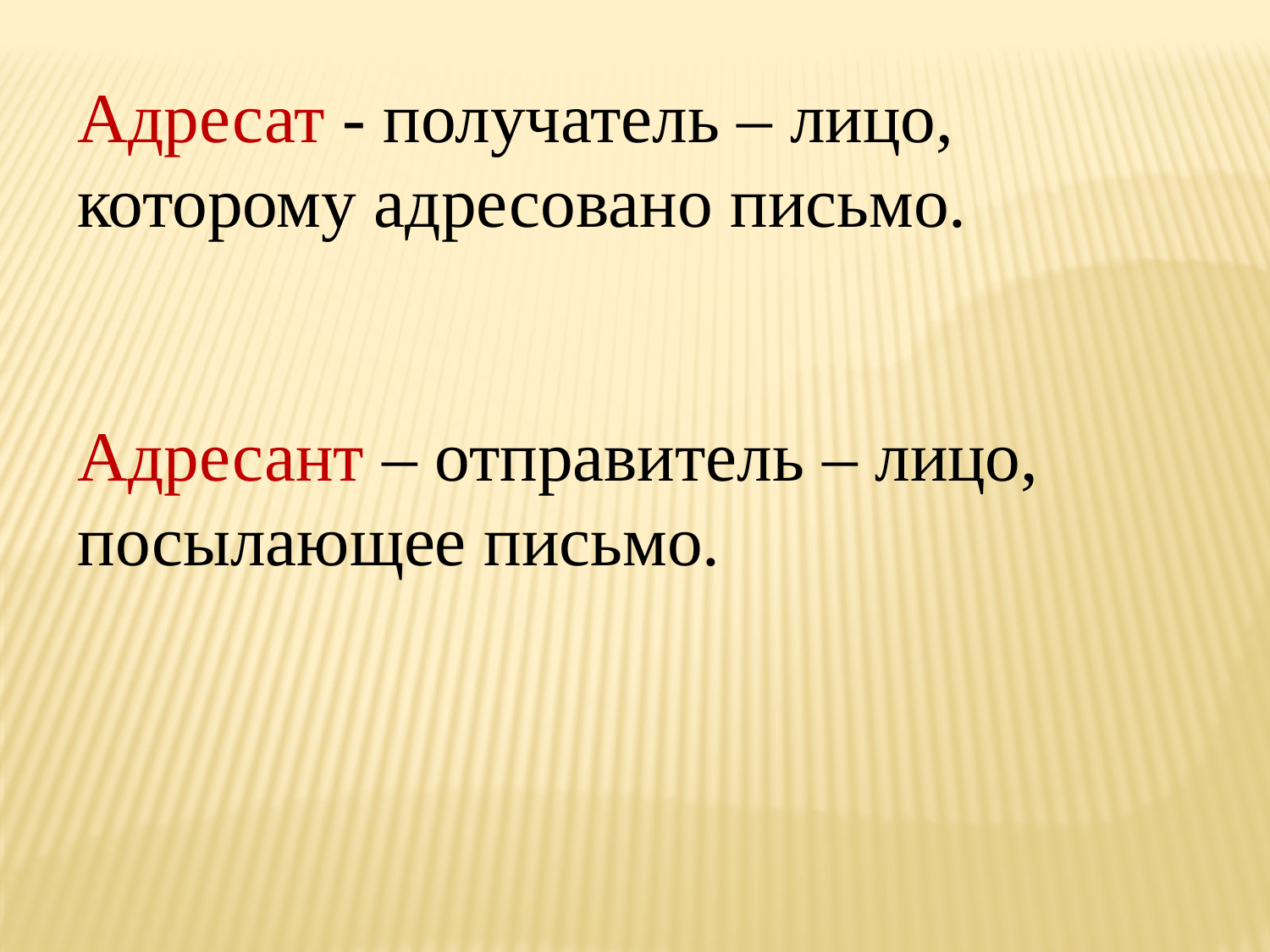

Адресат - получатель – лицо, которому адресовано письмо.

Адресант – отправитель – лицо, посылающее письмо.